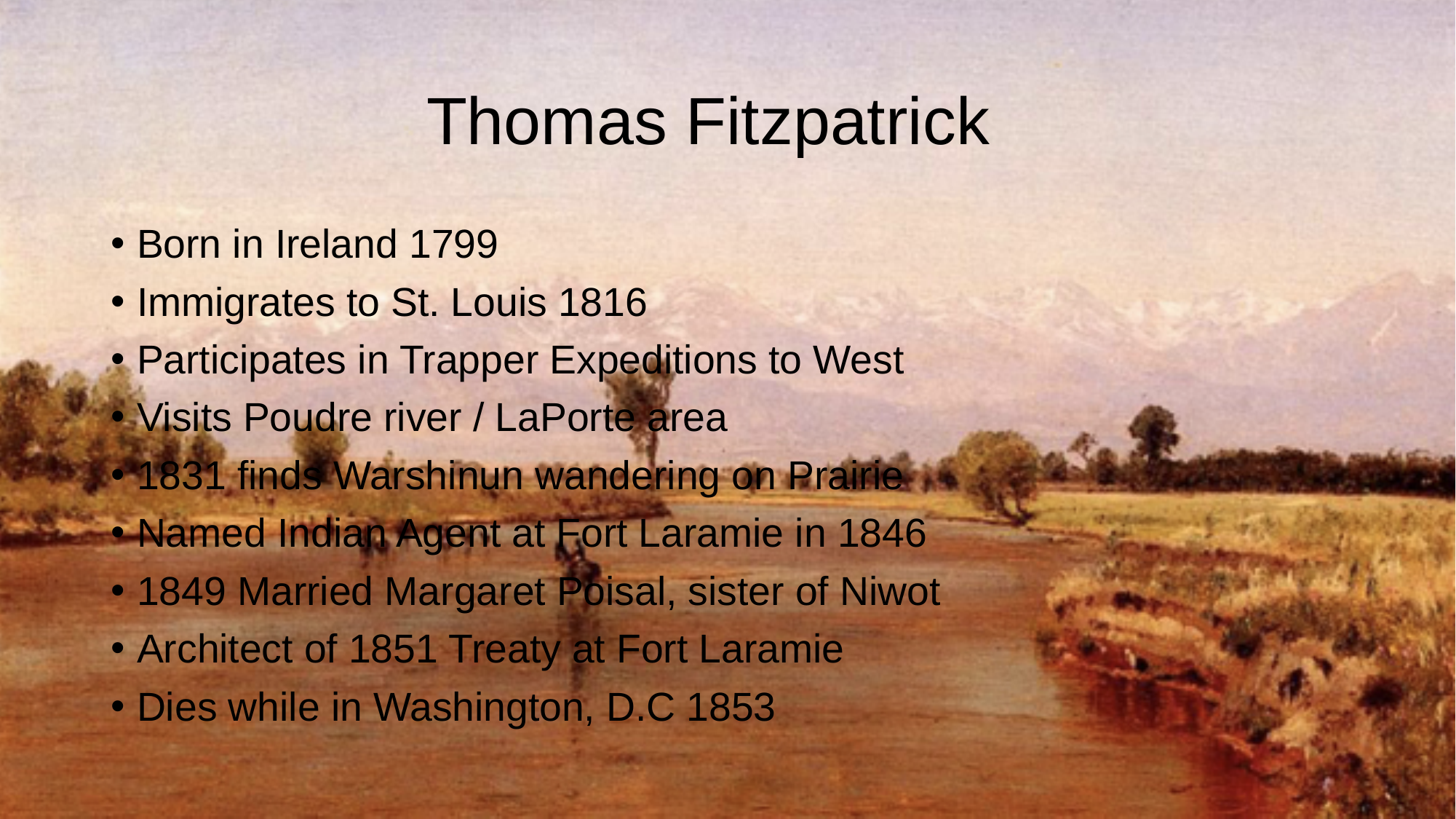

# Thomas Fitzpatrick
Born in Ireland 1799
Immigrates to St. Louis 1816
Participates in Trapper Expeditions to West
Visits Poudre river / LaPorte area
1831 finds Warshinun wandering on Prairie
Named Indian Agent at Fort Laramie in 1846
1849 Married Margaret Poisal, sister of Niwot
Architect of 1851 Treaty at Fort Laramie
Dies while in Washington, D.C 1853